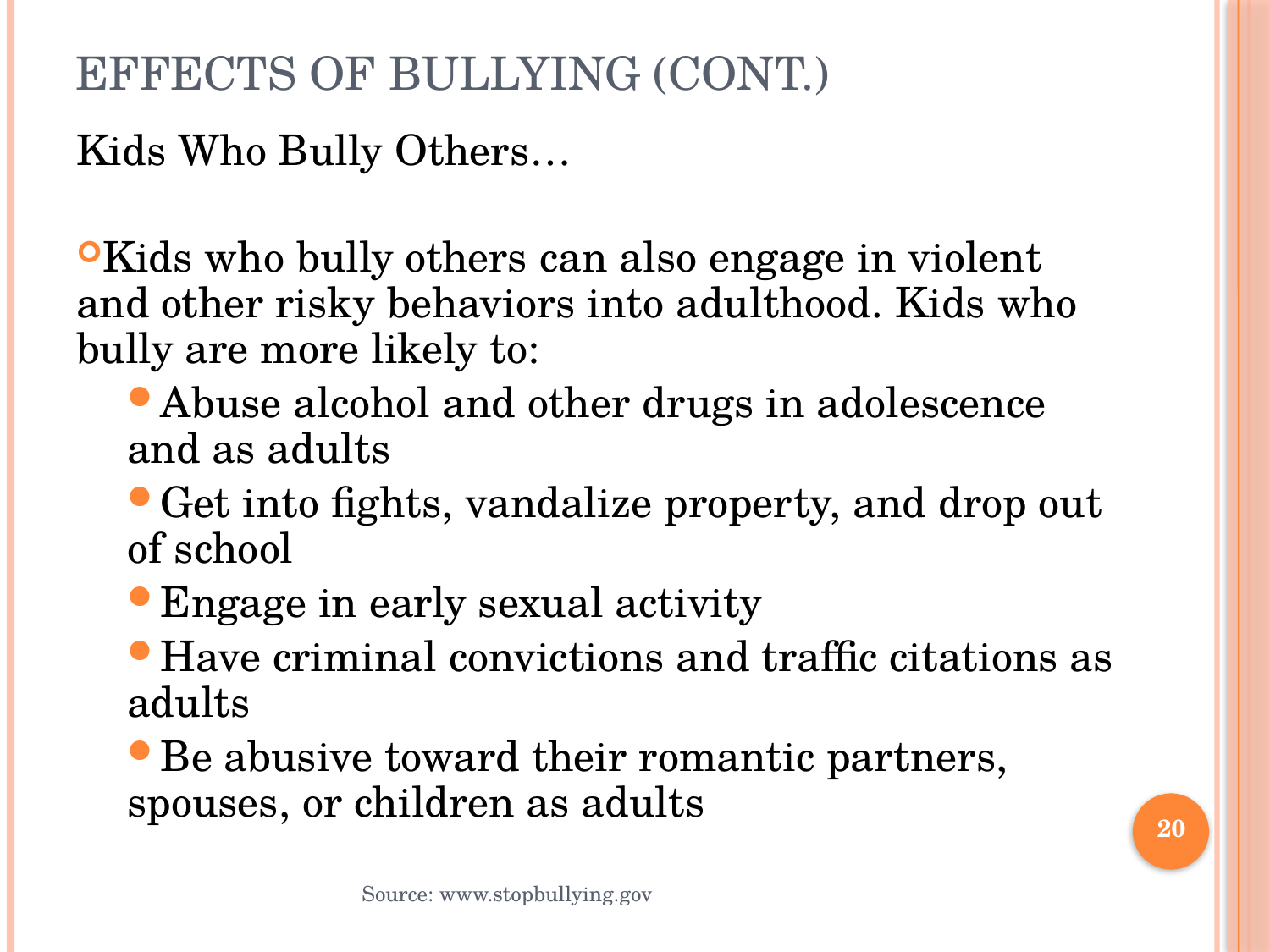

# Effects of Bullying (Cont.)
Kids Who Bully Others…

Kids who bully others can also engage in violent and other risky behaviors into adulthood. Kids who bully are more likely to:
Abuse alcohol and other drugs in adolescence and as adults
Get into fights, vandalize property, and drop out of school
Engage in early sexual activity
Have criminal convictions and traffic citations as adults
Be abusive toward their romantic partners, spouses, or children as adults

20
Source: www.stopbullying.gov